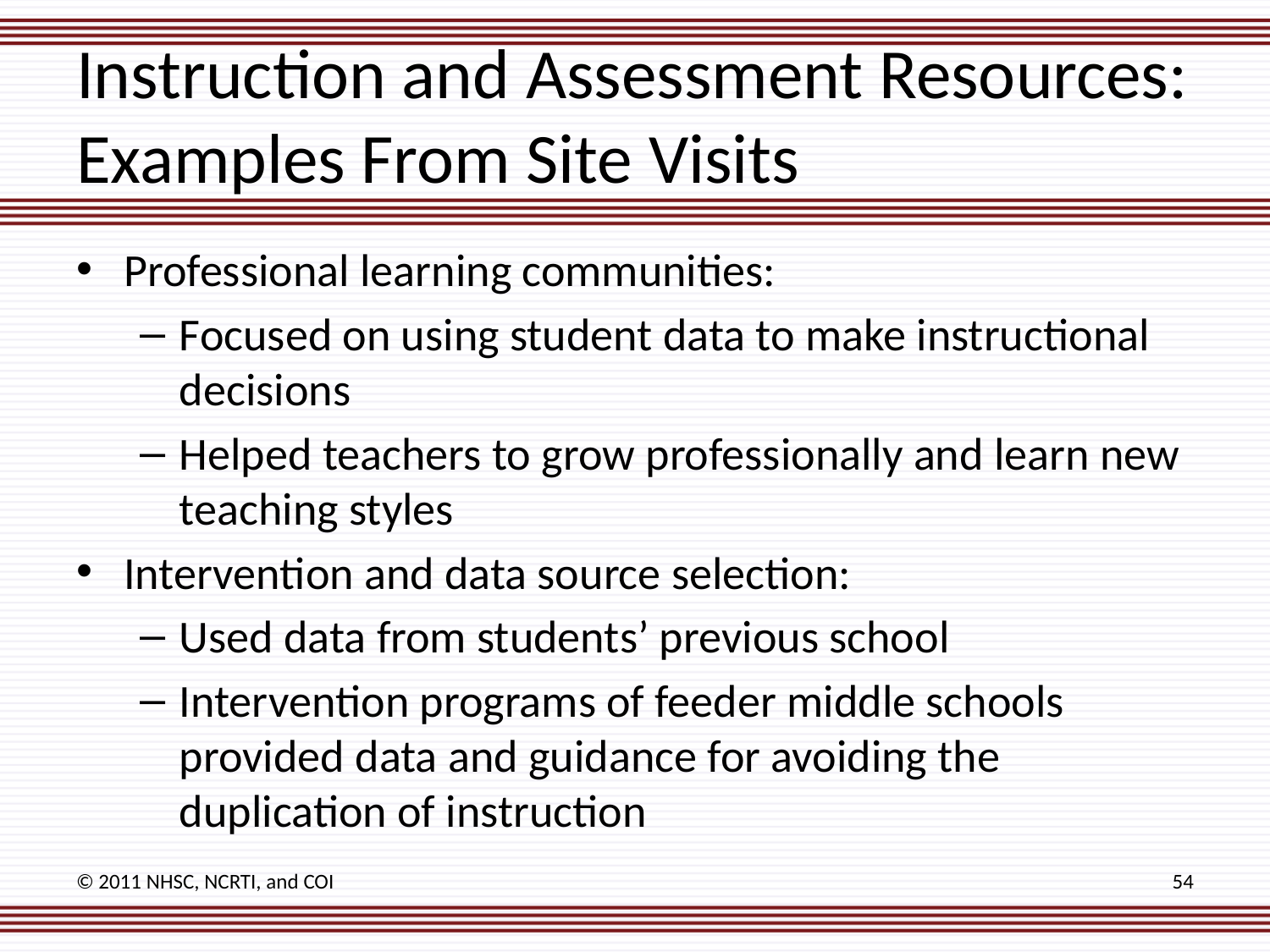

# Instruction and Assessment Resources: Examples From Site Visits
Professional learning communities:
Focused on using student data to make instructional decisions
Helped teachers to grow professionally and learn new teaching styles
Intervention and data source selection:
Used data from students’ previous school
Intervention programs of feeder middle schools provided data and guidance for avoiding the duplication of instruction
© 2011 NHSC, NCRTI, and COI
54